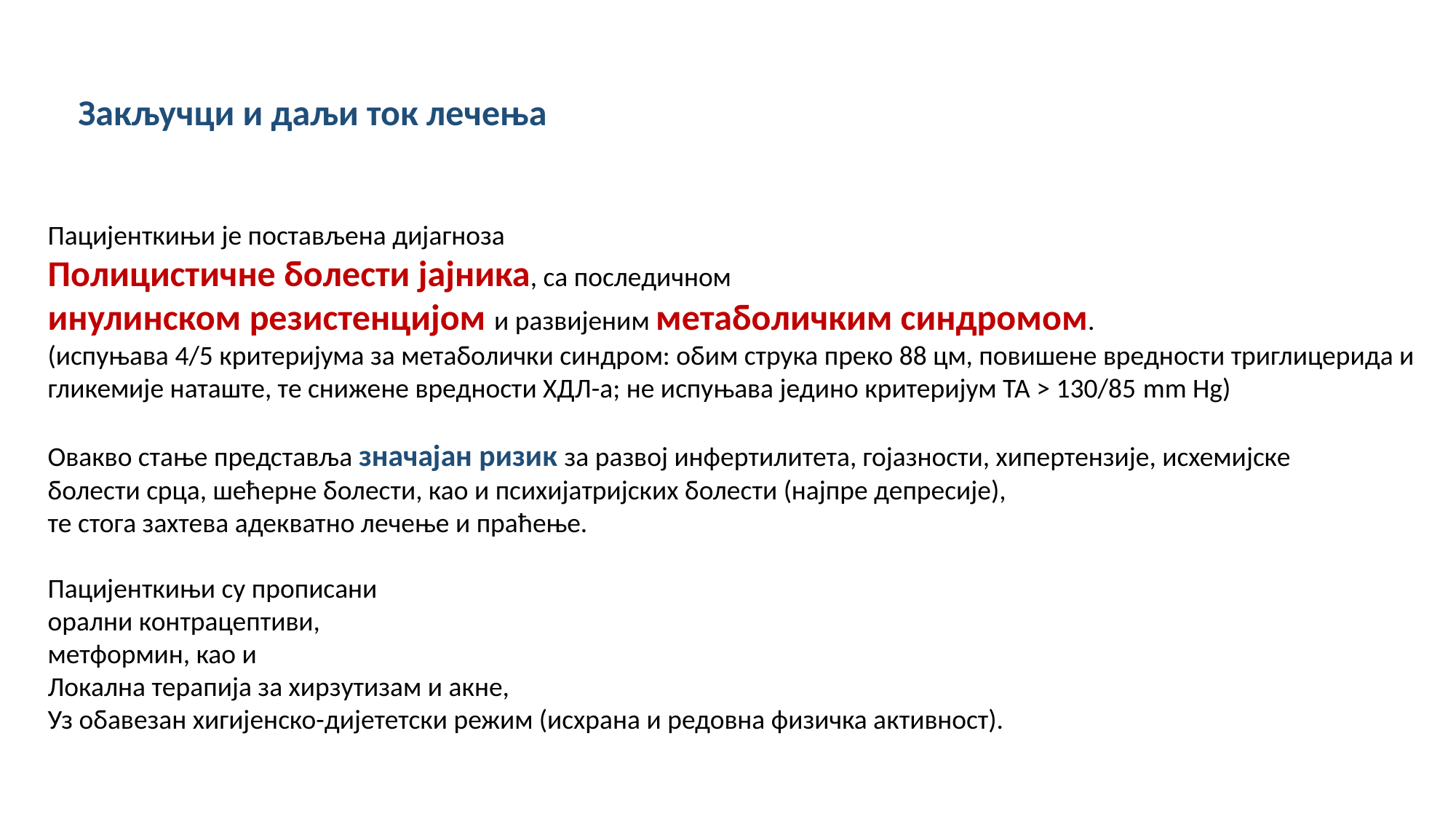

Закључци и даљи ток лечења
Пацијенткињи је постављена дијагноза
Полицистичне болести јајника, са последичном
инулинском резистенцијом и развијеним метаболичким синдромом.
(испуњава 4/5 критеријума за метаболички синдром: обим струка преко 88 цм, повишене вредности триглицерида и
гликемије наташте, те снижене вредности ХДЛ-а; не испуњава једино критеријум ТА ˃ 130/85 mm Hg)

Овакво стање представља значајан ризик за развој инфертилитета, гојазности, хипертензије, исхемијске
болести срца, шећерне болести, као и психијатријских болести (најпре депресије),
те стога захтева адекватно лечење и праћење.

Пацијенткињи су прописани
орални контрацептиви,
метформин, као и
Локална терапија за хирзутизам и акне,
Уз обавезан хигијенско-дијететски режим (исхрана и редовна физичка активност).